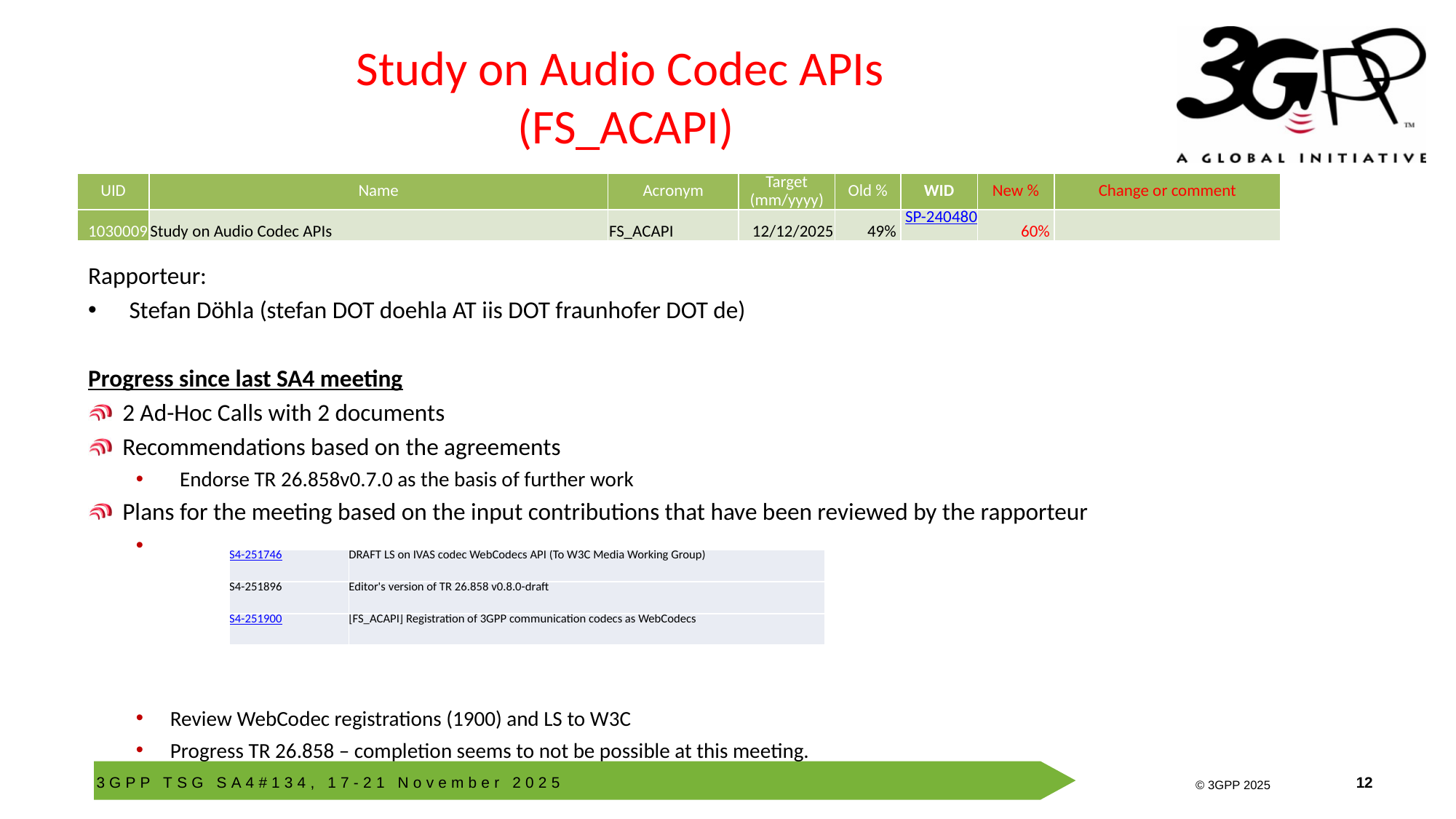

# Study on Audio Codec APIs (FS_ACAPI)
| UID | Name | Acronym | Target (mm/yyyy) | Old % | WID | New % | Change or comment |
| --- | --- | --- | --- | --- | --- | --- | --- |
| 1030009 | Study on Audio Codec APIs | FS\_ACAPI | 12/12/2025 | 49% | SP-240480 | 60% |  |
Rapporteur:
Stefan Döhla (stefan DOT doehla AT iis DOT fraunhofer DOT de)

Progress since last SA4 meeting
2 Ad-Hoc Calls with 2 documents
Recommendations based on the agreements
  Endorse TR 26.858v0.7.0 as the basis of further work
Plans for the meeting based on the input contributions that have been reviewed by the rapporteur

Review WebCodec registrations (1900) and LS to W3C
Progress TR 26.858 – completion seems to not be possible at this meeting.

| S4-251746 | DRAFT LS on IVAS codec WebCodecs API (To W3C Media Working Group) |
| --- | --- |
| S4-251896 | Editor's version of TR 26.858 v0.8.0-draft |
| S4-251900 | [FS\_ACAPI] Registration of 3GPP communication codecs as WebCodecs |